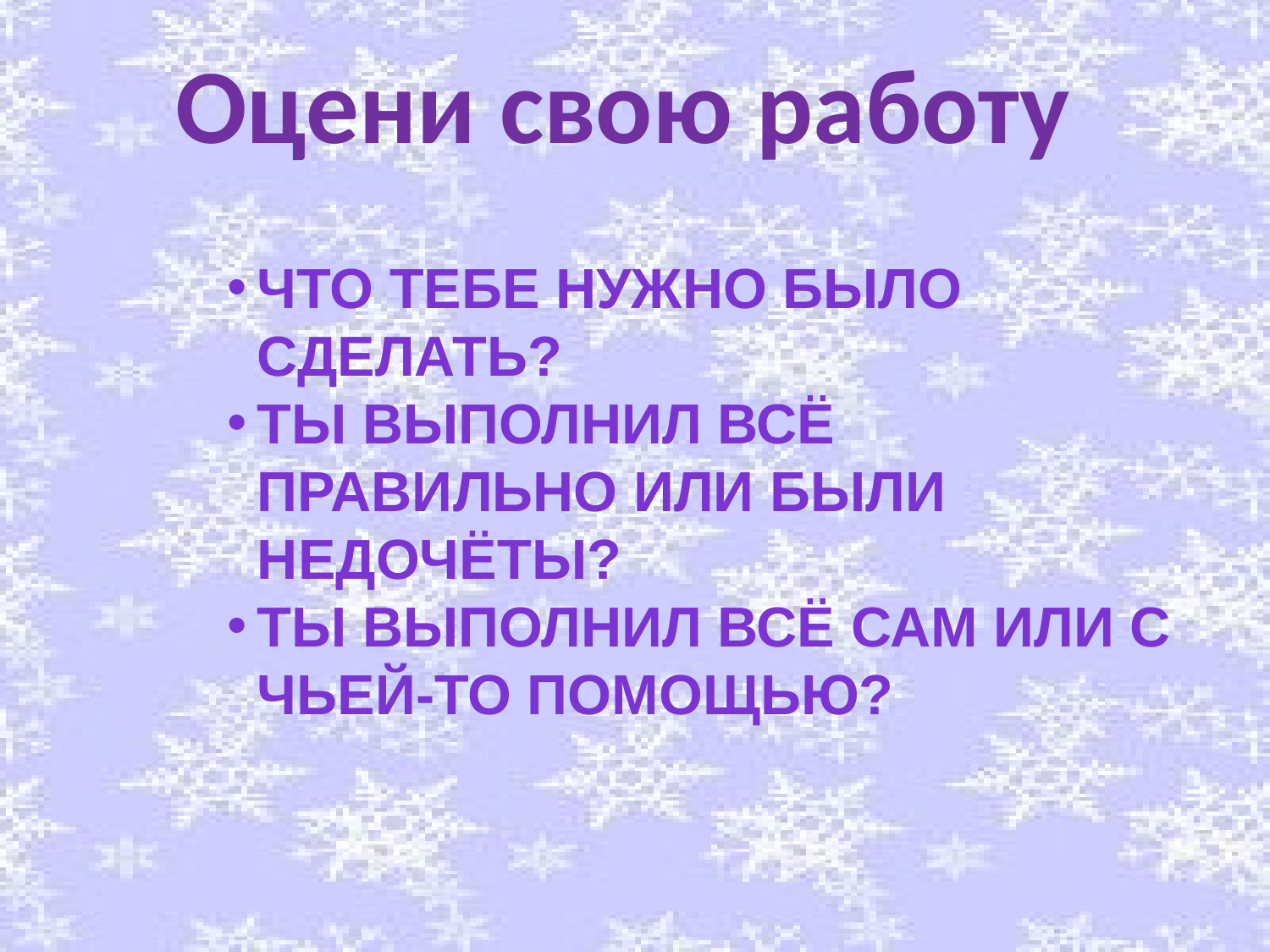

Оцени свою работу
Что тебе нужно было сделать?
Ты выполнил всё правильно или были недочёты?
Ты выполнил всё сам или с чьей-то помощью?